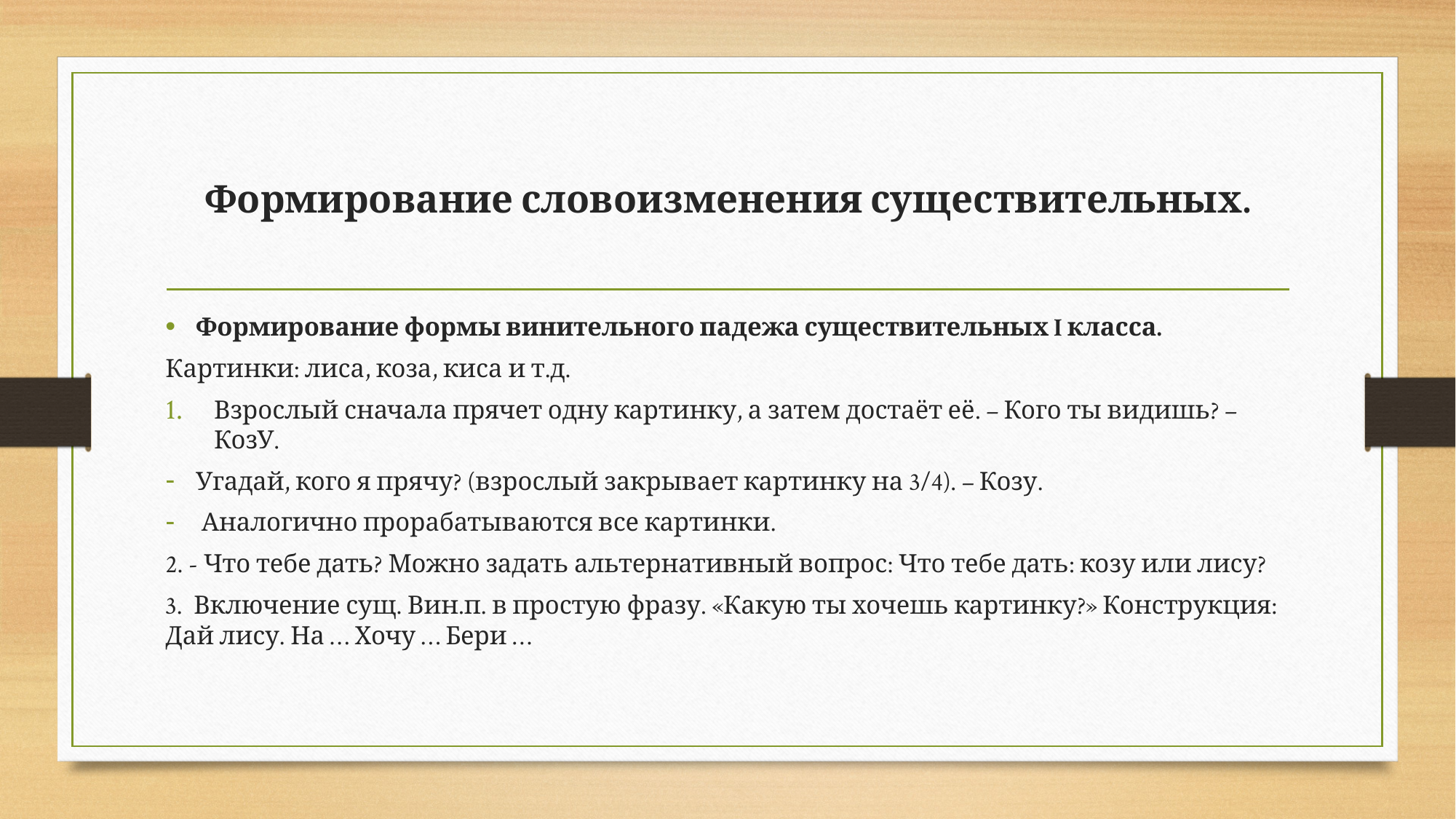

# Формирование словоизменения существительных.
Формирование формы винительного падежа существительных I класса.
Картинки: лиса, коза, киса и т.д.
Взрослый сначала прячет одну картинку, а затем достаёт её. – Кого ты видишь? – КозУ.
Угадай, кого я прячу? (взрослый закрывает картинку на 3/4). – Козу.
 Аналогично прорабатываются все картинки.
2. - Что тебе дать? Можно задать альтернативный вопрос: Что тебе дать: козу или лису?
3.  Включение сущ. Вин.п. в простую фразу. «Какую ты хочешь картинку?» Конструкция: Дай лису. На … Хочу … Бери …